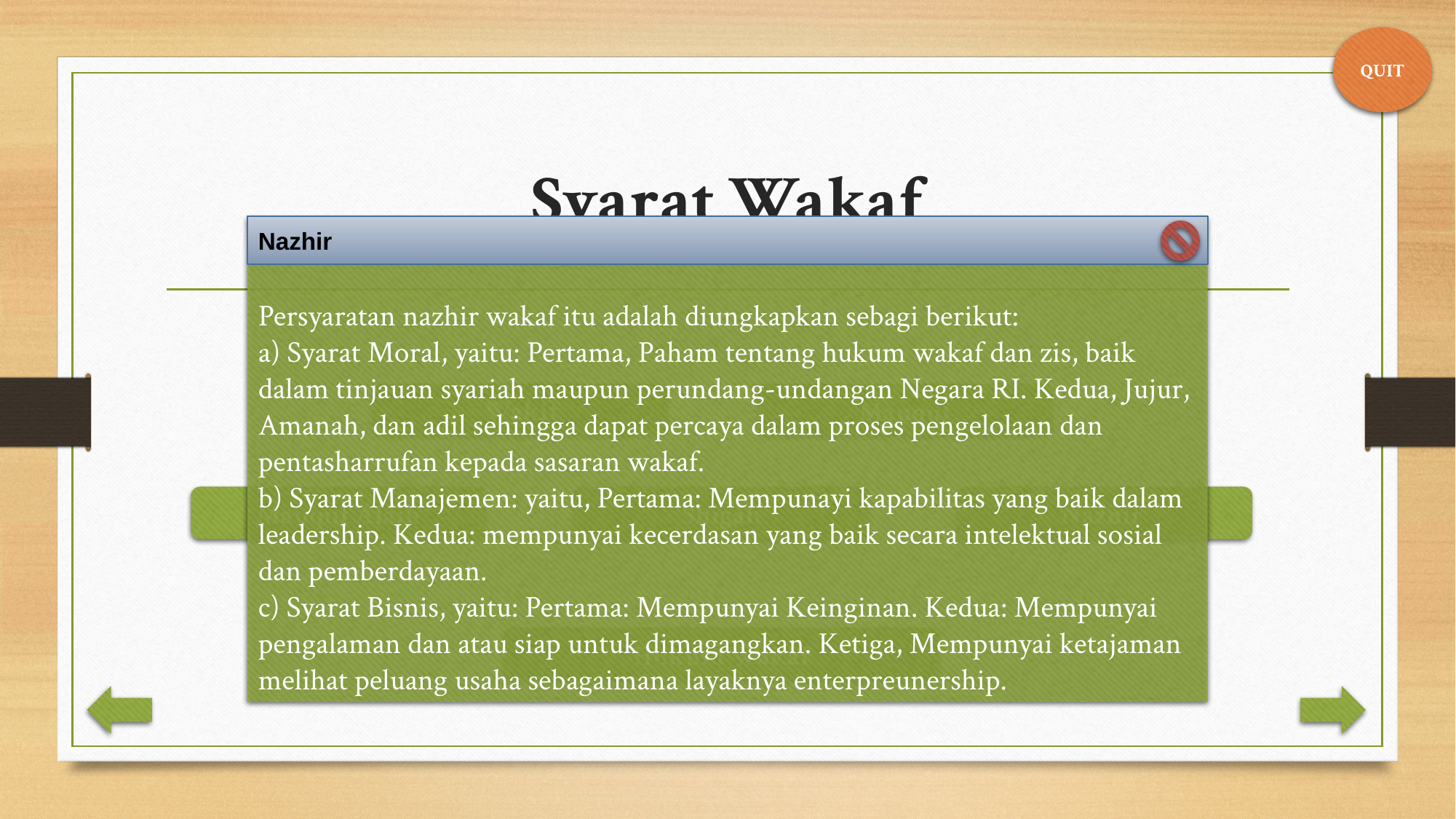

QUIT
# Syarat Wakaf

Persyaratan nazhir wakaf itu adalah diungkapkan sebagi berikut:
a) Syarat Moral, yaitu: Pertama, Paham tentang hukum wakaf dan zis, baik dalam tinjauan syariah maupun perundang-undangan Negara RI. Kedua, Jujur, Amanah, dan adil sehingga dapat percaya dalam proses pengelolaan dan pentasharrufan kepada sasaran wakaf.
b) Syarat Manajemen: yaitu, Pertama: Mempunayi kapabilitas yang baik dalam leadership. Kedua: mempunyai kecerdasan yang baik secara intelektual sosial dan pemberdayaan.
c) Syarat Bisnis, yaitu: Pertama: Mempunyai Keinginan. Kedua: Mempunyai pengalaman dan atau siap untuk dimagangkan. Ketiga, Mempunyai ketajaman melihat peluang usaha sebagaimana layaknya enterpreunership.
Nazhir

Wakif
Mauquf
Mauquf Alaih
Shigah
Nazhir
Hukum Wakaf